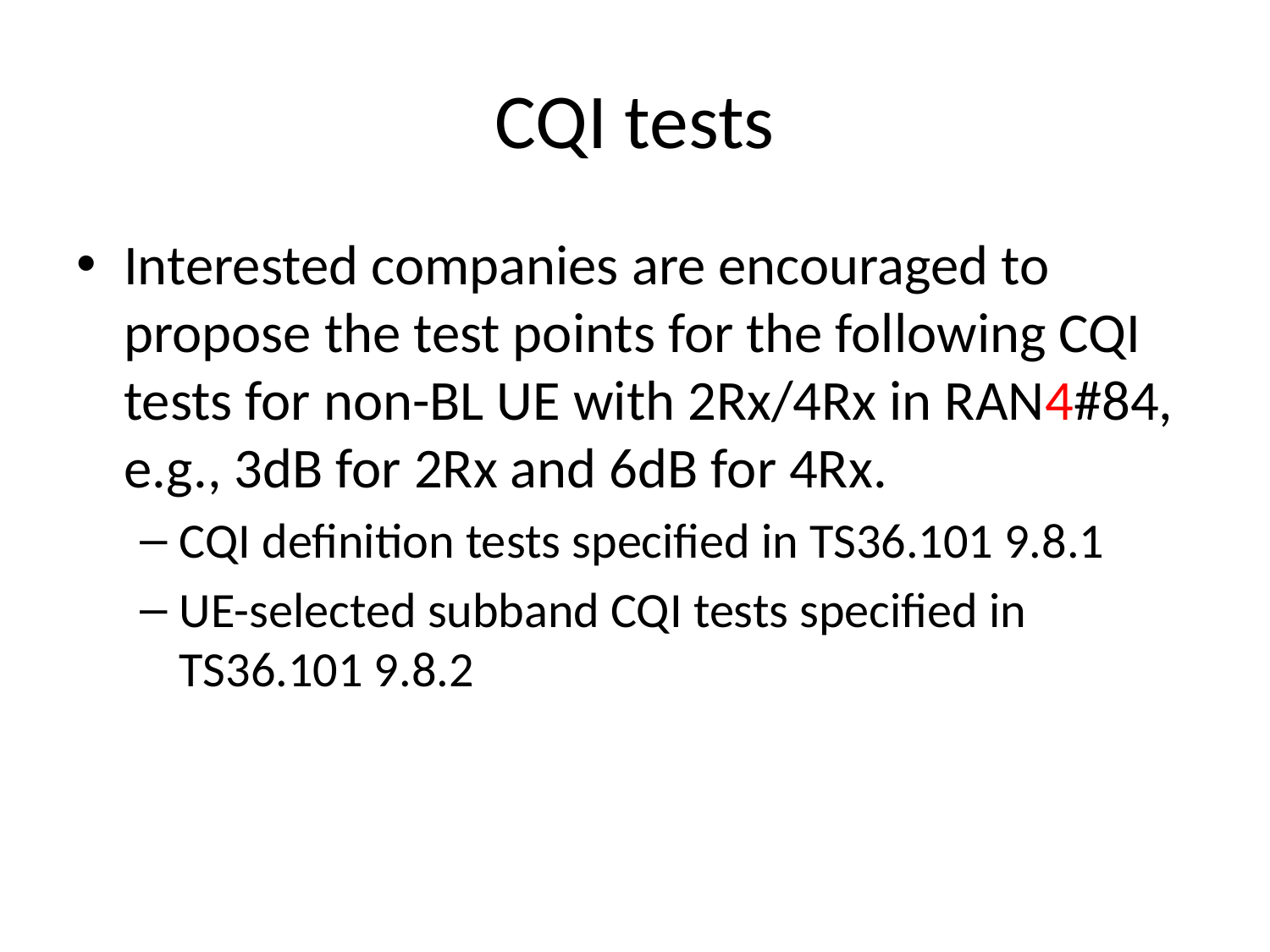

# CQI tests
Interested companies are encouraged to propose the test points for the following CQI tests for non-BL UE with 2Rx/4Rx in RAN4#84, e.g., 3dB for 2Rx and 6dB for 4Rx.
CQI definition tests specified in TS36.101 9.8.1
UE-selected subband CQI tests specified in TS36.101 9.8.2